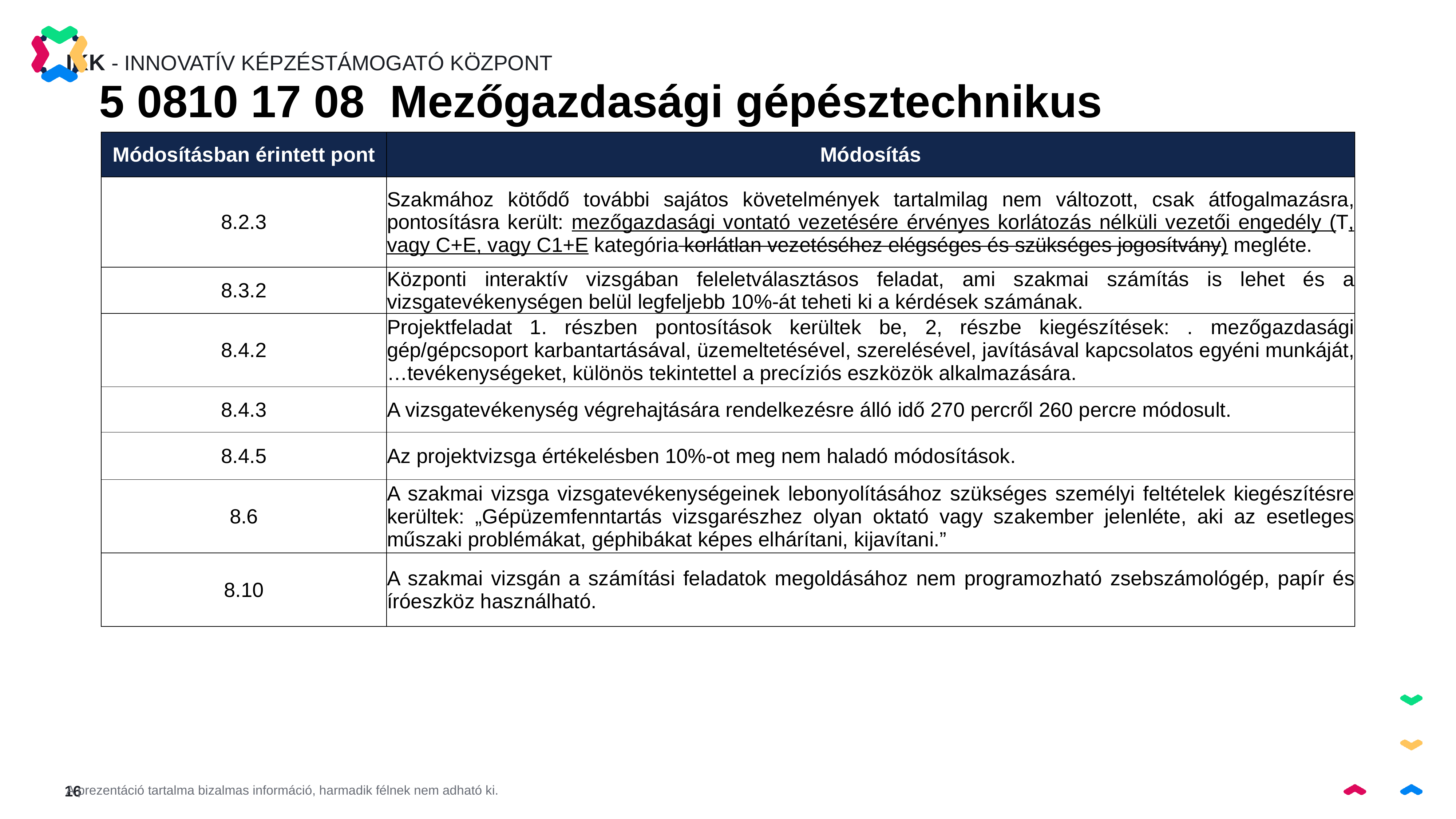

5 0810 17 08  Mezőgazdasági gépésztechnikus
| Módosításban érintett pont | Módosítás |
| --- | --- |
| 8.2.3 | Szakmához kötődő további sajátos követelmények tartalmilag nem változott, csak átfogalmazásra, pontosításra került: mezőgazdasági vontató vezetésére érvényes korlátozás nélküli vezetői engedély (T, vagy C+E, vagy C1+E kategória korlátlan vezetéséhez elégséges és szükséges jogosítvány) megléte. |
| 8.3.2 | Központi interaktív vizsgában feleletválasztásos feladat, ami szakmai számítás is lehet és a vizsgatevékenységen belül legfeljebb 10%-át teheti ki a kérdések számának. |
| 8.4.2 | Projektfeladat 1. részben pontosítások kerültek be, 2, részbe kiegészítések: . mezőgazdasági gép/gépcsoport karbantartásával, üzemeltetésével, szerelésével, javításával kapcsolatos egyéni munkáját,…tevékenységeket, különös tekintettel a precíziós eszközök alkalmazására. |
| 8.4.3 | A vizsgatevékenység végrehajtására rendelkezésre álló idő 270 percről 260 percre módosult. |
| 8.4.5 | Az projektvizsga értékelésben 10%-ot meg nem haladó módosítások. |
| 8.6 | A szakmai vizsga vizsgatevékenységeinek lebonyolításához szükséges személyi feltételek kiegészítésre kerültek: „Gépüzemfenntartás vizsgarészhez olyan oktató vagy szakember jelenléte, aki az esetleges műszaki problémákat, géphibákat képes elhárítani, kijavítani.” |
| 8.10 | A szakmai vizsgán a számítási feladatok megoldásához nem programozható zsebszámológép, papír és íróeszköz használható. |